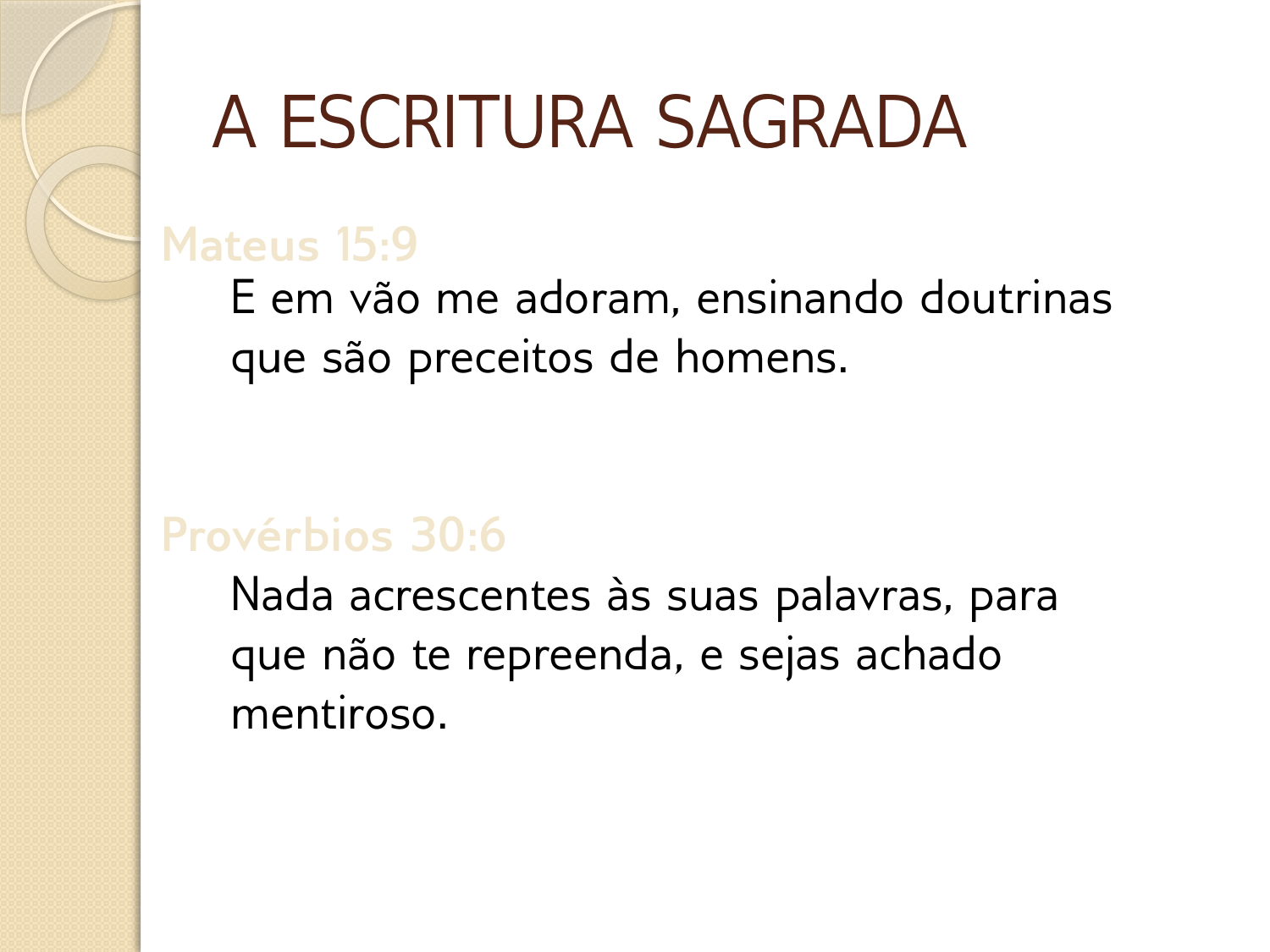

# A ESCRITURA SAGRADA
Mateus 15:9
E em vão me adoram, ensinando doutrinas que são preceitos de homens.
Provérbios 30:6
Nada acrescentes às suas palavras, para que não te repreenda, e sejas achado mentiroso.